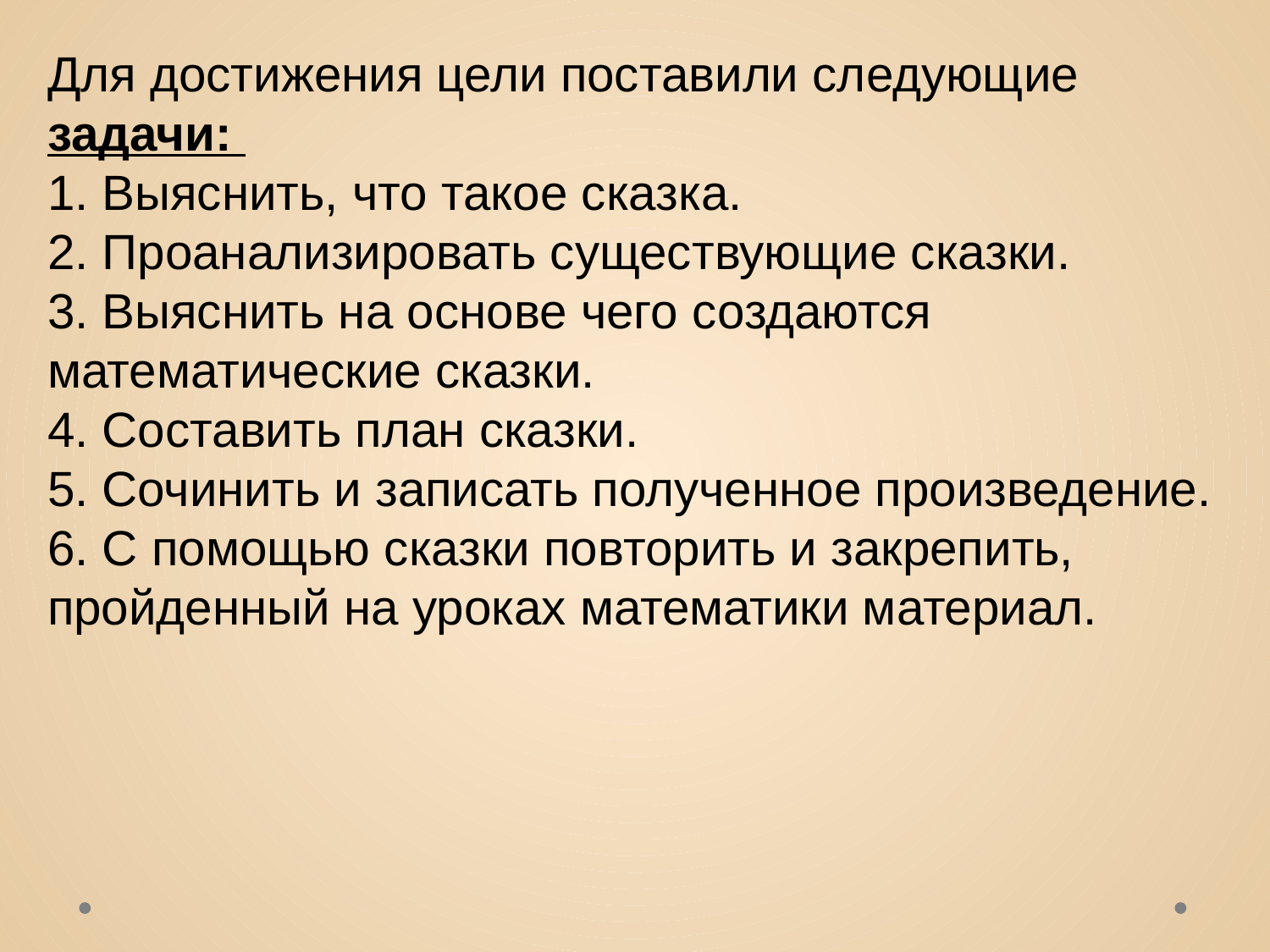

Для достижения цели поставили следующие задачи:
1. Выяснить, что такое сказка.
2. Проанализировать существующие сказки.
3. Выяснить на основе чего создаются математические сказки.
4. Составить план сказки.
5. Сочинить и записать полученное произведение.
6. С помощью сказки повторить и закрепить, пройденный на уроках математики материал.